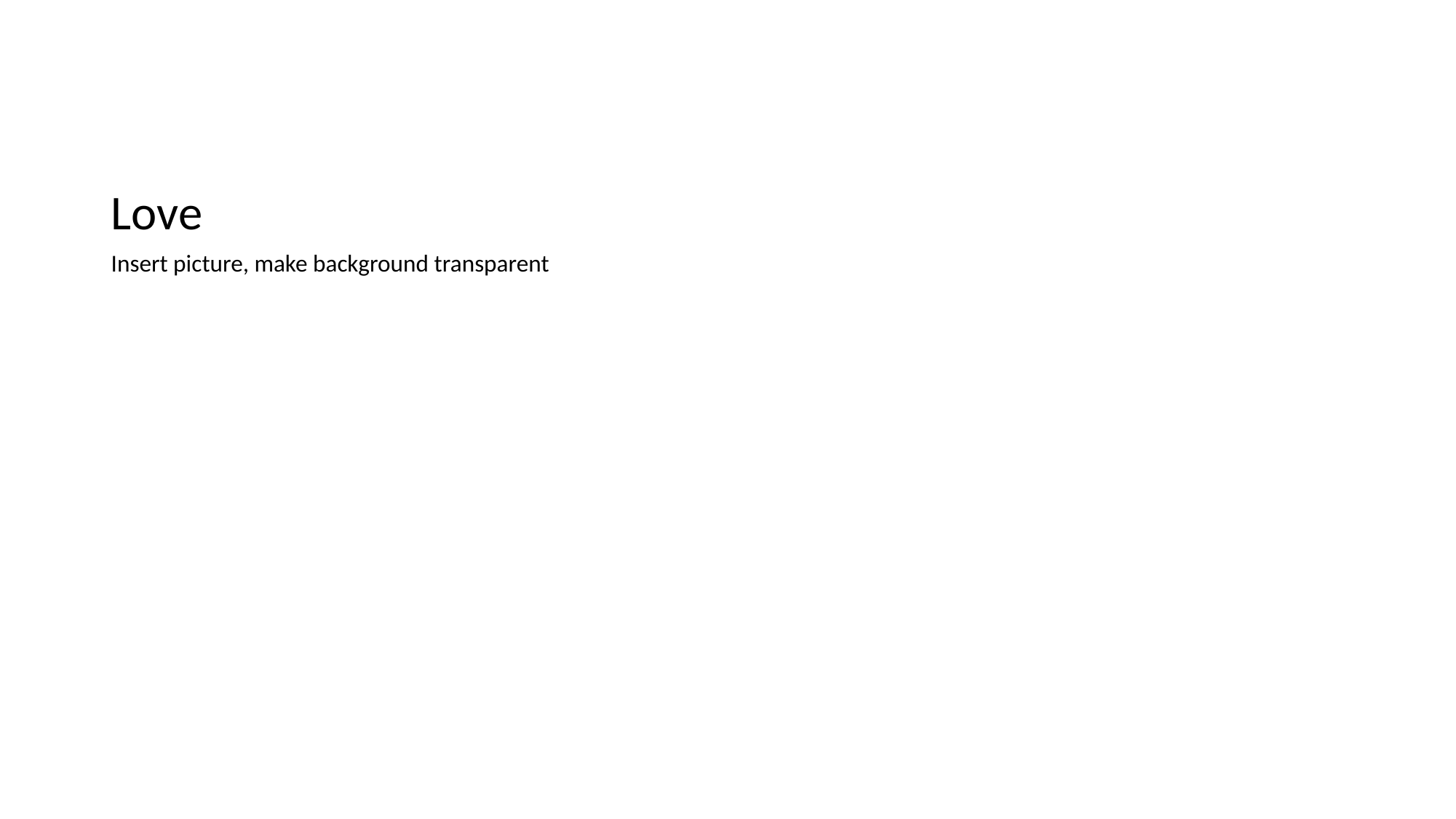

# Love

Insert picture, make background transparent